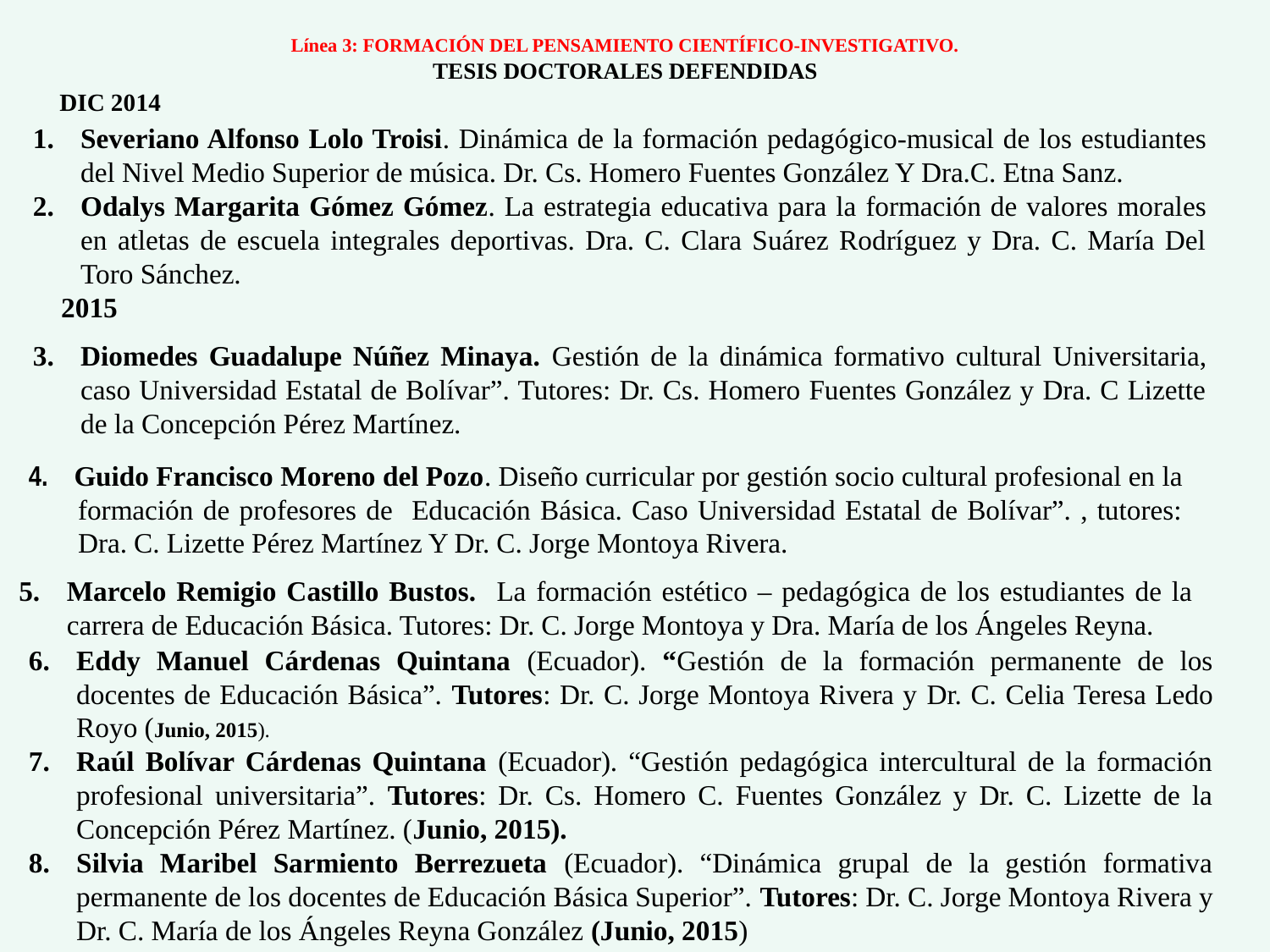

# Línea 3: FORMACIÓN DEL PENSAMIENTO CIENTÍFICO-INVESTIGATIVO. TESIS DOCTORALES DEFENDIDAS
DIC 2014
Severiano Alfonso Lolo Troisi. Dinámica de la formación pedagógico-musical de los estudiantes del Nivel Medio Superior de música. Dr. Cs. Homero Fuentes González Y Dra.C. Etna Sanz.
Odalys Margarita Gómez Gómez. La estrategia educativa para la formación de valores morales en atletas de escuela integrales deportivas. Dra. C. Clara Suárez Rodríguez y Dra. C. María Del Toro Sánchez.
    2015
Diomedes Guadalupe Núñez Minaya. Gestión de la dinámica formativo cultural Universitaria, caso Universidad Estatal de Bolívar”. Tutores: Dr. Cs. Homero Fuentes González y Dra. C Lizette de la Concepción Pérez Martínez.
4.    Guido Francisco Moreno del Pozo. Diseño curricular por gestión socio cultural profesional en la formación de profesores de  Educación Básica. Caso Universidad Estatal de Bolívar”. , tutores: Dra. C. Lizette Pérez Martínez Y Dr. C. Jorge Montoya Rivera.
Marcelo Remigio Castillo Bustos.  La formación estético – pedagógica de los estudiantes de la carrera de Educación Básica. Tutores: Dr. C. Jorge Montoya y Dra. María de los Ángeles Reyna.
Eddy Manuel Cárdenas Quintana (Ecuador). “Gestión de la formación permanente de los docentes de Educación Básica”. Tutores: Dr. C. Jorge Montoya Rivera y Dr. C. Celia Teresa Ledo Royo (Junio, 2015).
Raúl Bolívar Cárdenas Quintana (Ecuador). “Gestión pedagógica intercultural de la formación profesional universitaria”. Tutores: Dr. Cs. Homero C. Fuentes González y Dr. C. Lizette de la Concepción Pérez Martínez. (Junio, 2015).
Silvia Maribel Sarmiento Berrezueta (Ecuador). “Dinámica grupal de la gestión formativa permanente de los docentes de Educación Básica Superior”. Tutores: Dr. C. Jorge Montoya Rivera y Dr. C. María de los Ángeles Reyna González (Junio, 2015)